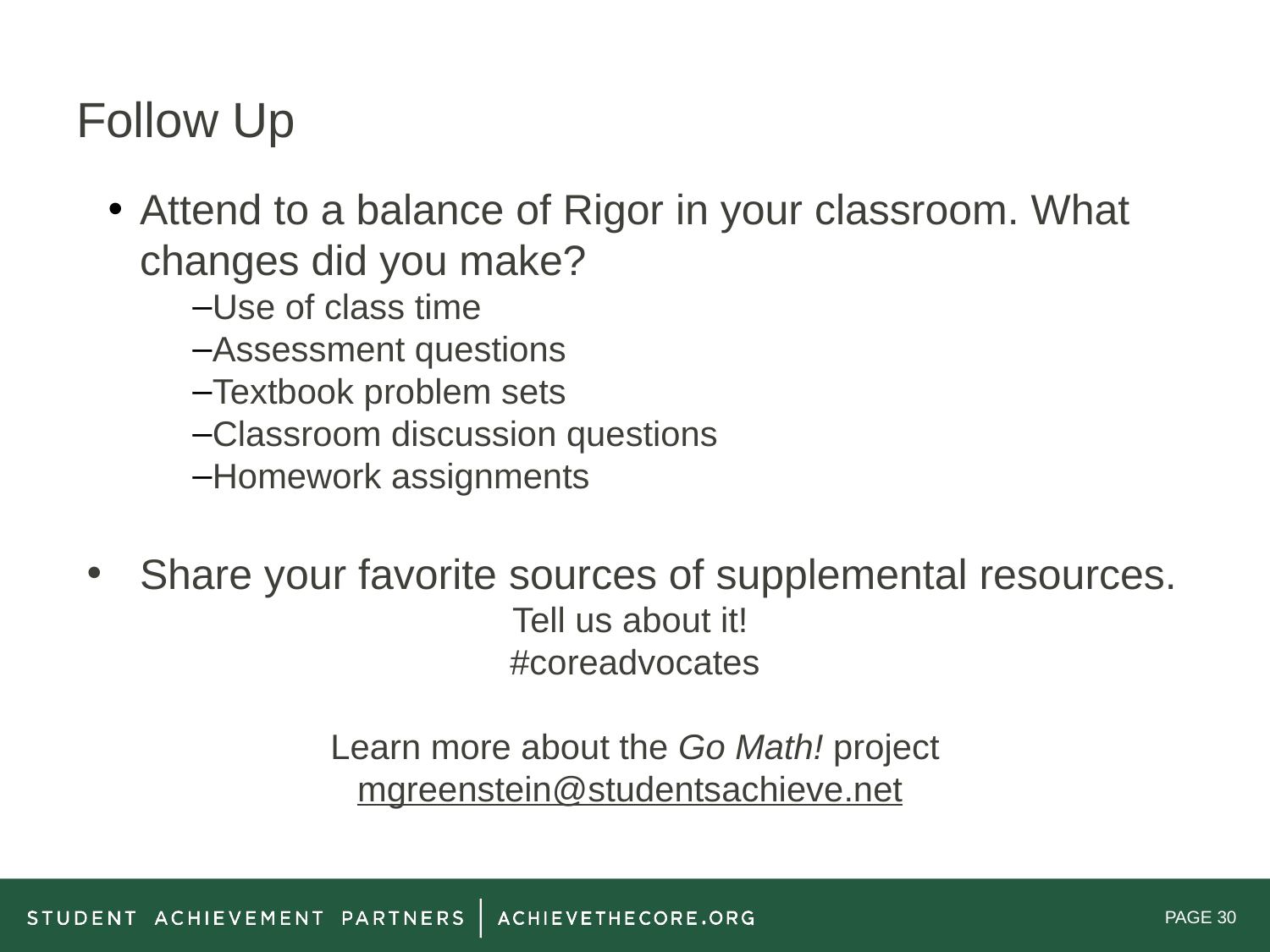

# Follow Up
Attend to a balance of Rigor in your classroom. What changes did you make?
Use of class time
Assessment questions
Textbook problem sets
Classroom discussion questions
Homework assignments

Share your favorite sources of supplemental resources.
Tell us about it!
#coreadvocates

Learn more about the Go Math! project
mgreenstein@studentsachieve.net